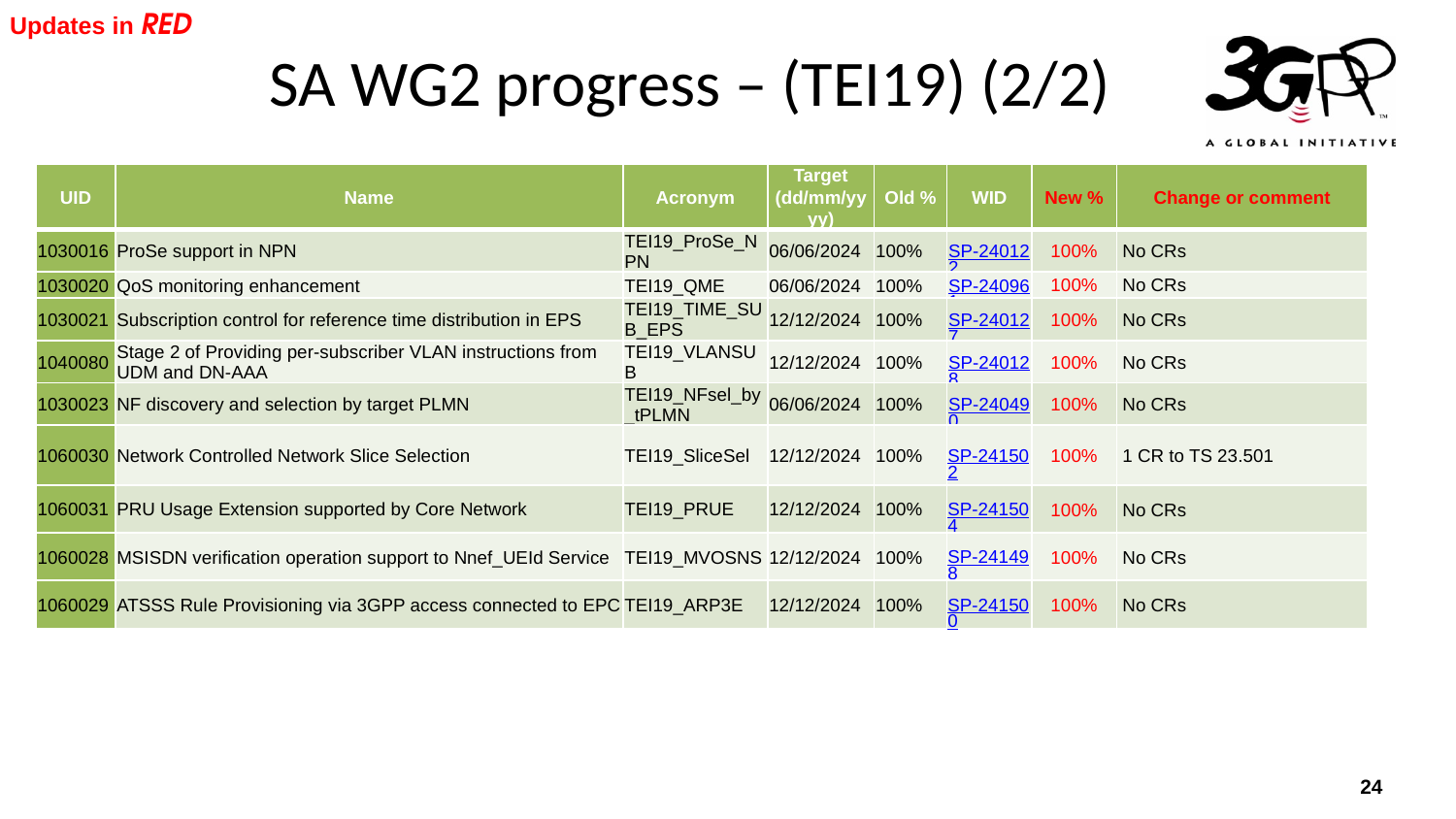

# SA WG2 progress – (TEI19) (2/2)
Updates in RED
| UID | Name | Acronym | Target (dd/mm/yyyy) | Old % | WID | New % | Change or comment |
| --- | --- | --- | --- | --- | --- | --- | --- |
| 1030016 | ProSe support in NPN | TEI19\_ProSe\_NPN | 06/06/2024 | 100% | SP-240122 | 100% | No CRs |
| 1030020 | QoS monitoring enhancement | TEI19\_QME | 06/06/2024 | 100% | SP-240961 | 100% | No CRs |
| 1030021 | Subscription control for reference time distribution in EPS | TEI19\_TIME\_SUB\_EPS | 12/12/2024 | 100% | SP-240127 | 100% | No CRs |
| 1040080 | Stage 2 of Providing per-subscriber VLAN instructions from UDM and DN-AAA | TEI19\_VLANSUB | 12/12/2024 | 100% | SP-240128 | 100% | No CRs |
| 1030023 | NF discovery and selection by target PLMN | TEI19\_NFsel\_by\_tPLMN | 06/06/2024 | 100% | SP-240490 | 100% | No CRs |
| 1060030 | Network Controlled Network Slice Selection | TEI19\_SliceSel | 12/12/2024 | 100% | SP-241502 | 100% | 1 CR to TS 23.501 |
| 1060031 | PRU Usage Extension supported by Core Network | TEI19\_PRUE | 12/12/2024 | 100% | SP-241504 | 100% | No CRs |
| 1060028 | MSISDN verification operation support to Nnef\_UEId Service | TEI19\_MVOSNS | 12/12/2024 | 100% | SP-241498 | 100% | No CRs |
| 1060029 | ATSSS Rule Provisioning via 3GPP access connected to EPC | TEI19\_ARP3E | 12/12/2024 | 100% | SP-241500 | 100% | No CRs |